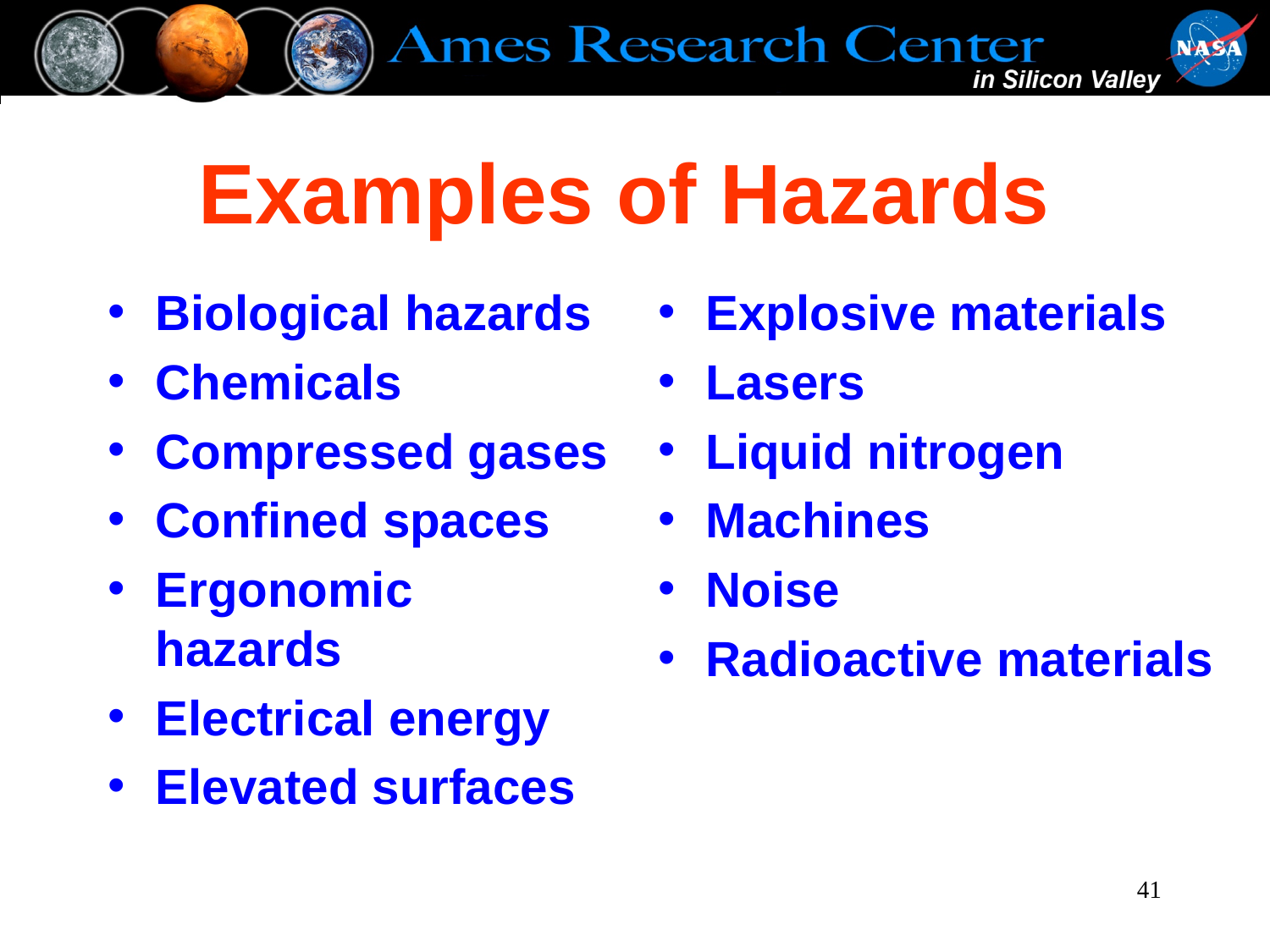

# Examples of Hazards
Biological hazards
Chemicals
Compressed gases
Confined spaces
Ergonomic hazards
Electrical energy
Elevated surfaces

Explosive materials
Lasers
Liquid nitrogen
Machines
Noise
Radioactive materials

41